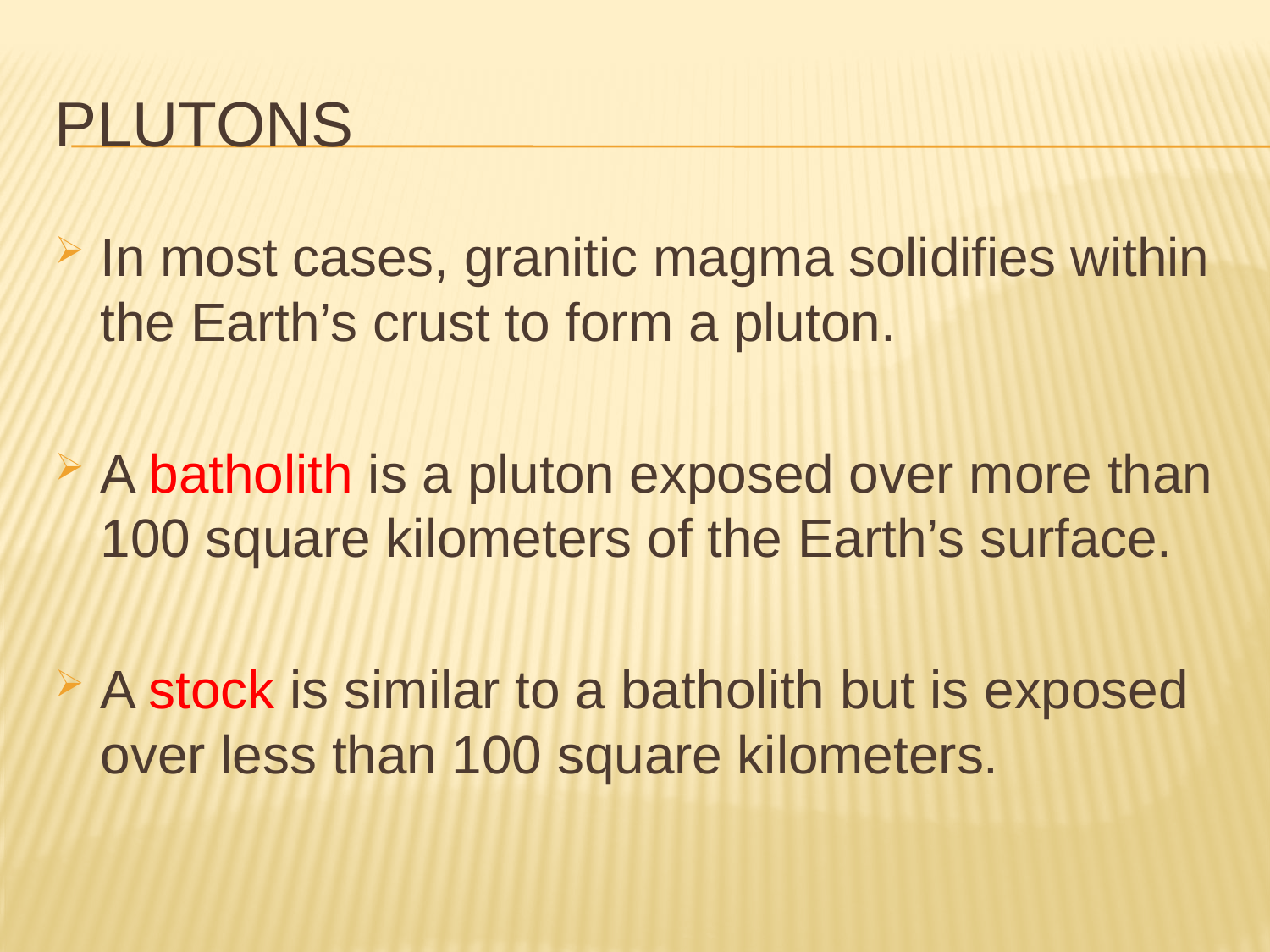

# PLUTONS
In most cases, granitic magma solidifies within the Earth’s crust to form a pluton.

A batholith is a pluton exposed over more than 100 square kilometers of the Earth’s surface.

A stock is similar to a batholith but is exposed over less than 100 square kilometers.